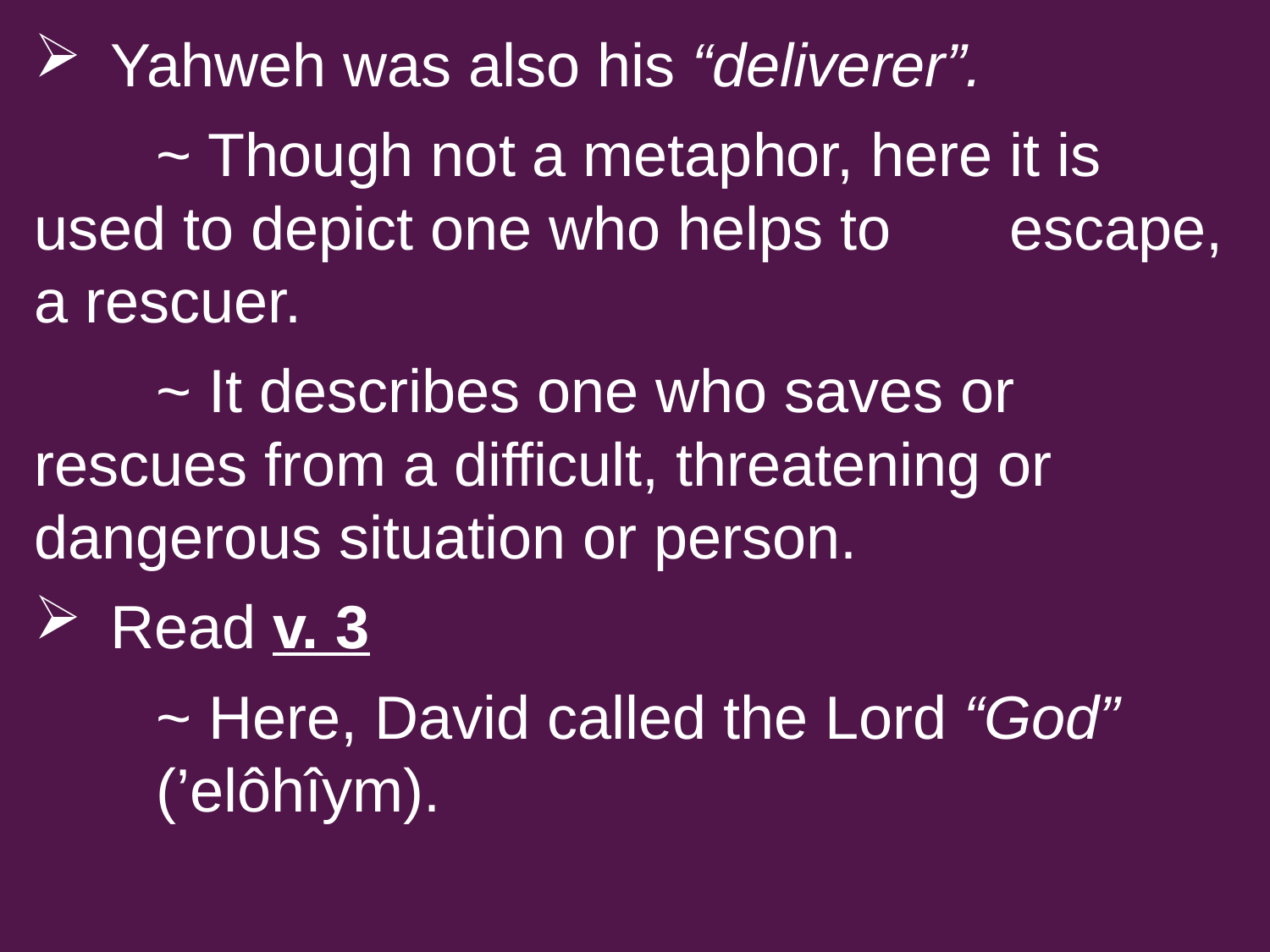

Yahweh was also his “deliverer”.
		~ Though not a metaphor, here it is 						used to depict one who helps to 						escape, a rescuer.
		~ It describes one who saves or 							rescues from a difficult, threatening or 					dangerous situation or person.
Read v. 3
		~ Here, David called the Lord “God” 						(’elôhîym).